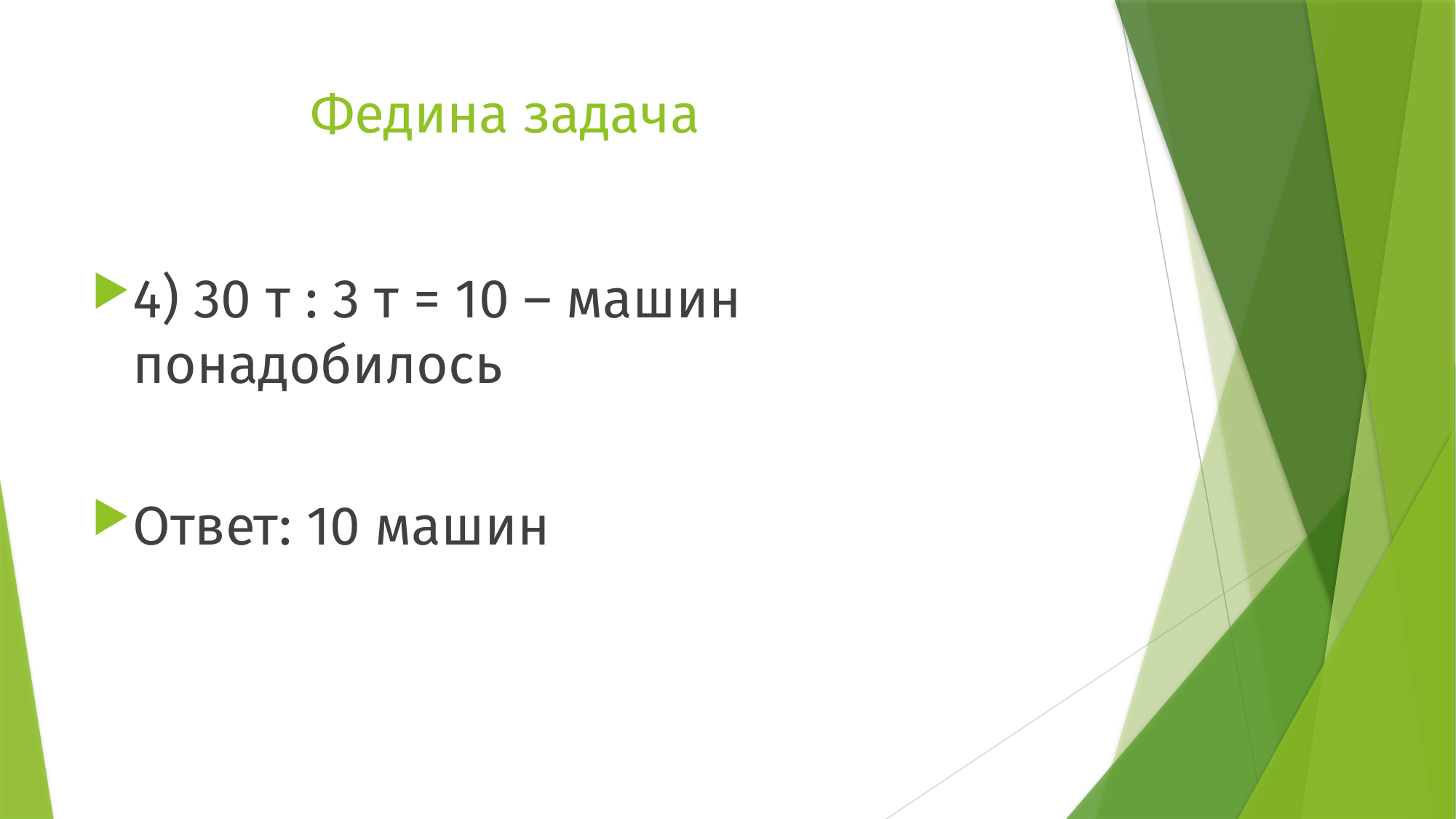

# Федина задача
4) 30 т : 3 т = 10 – машин понадобилось

Ответ: 10 машин